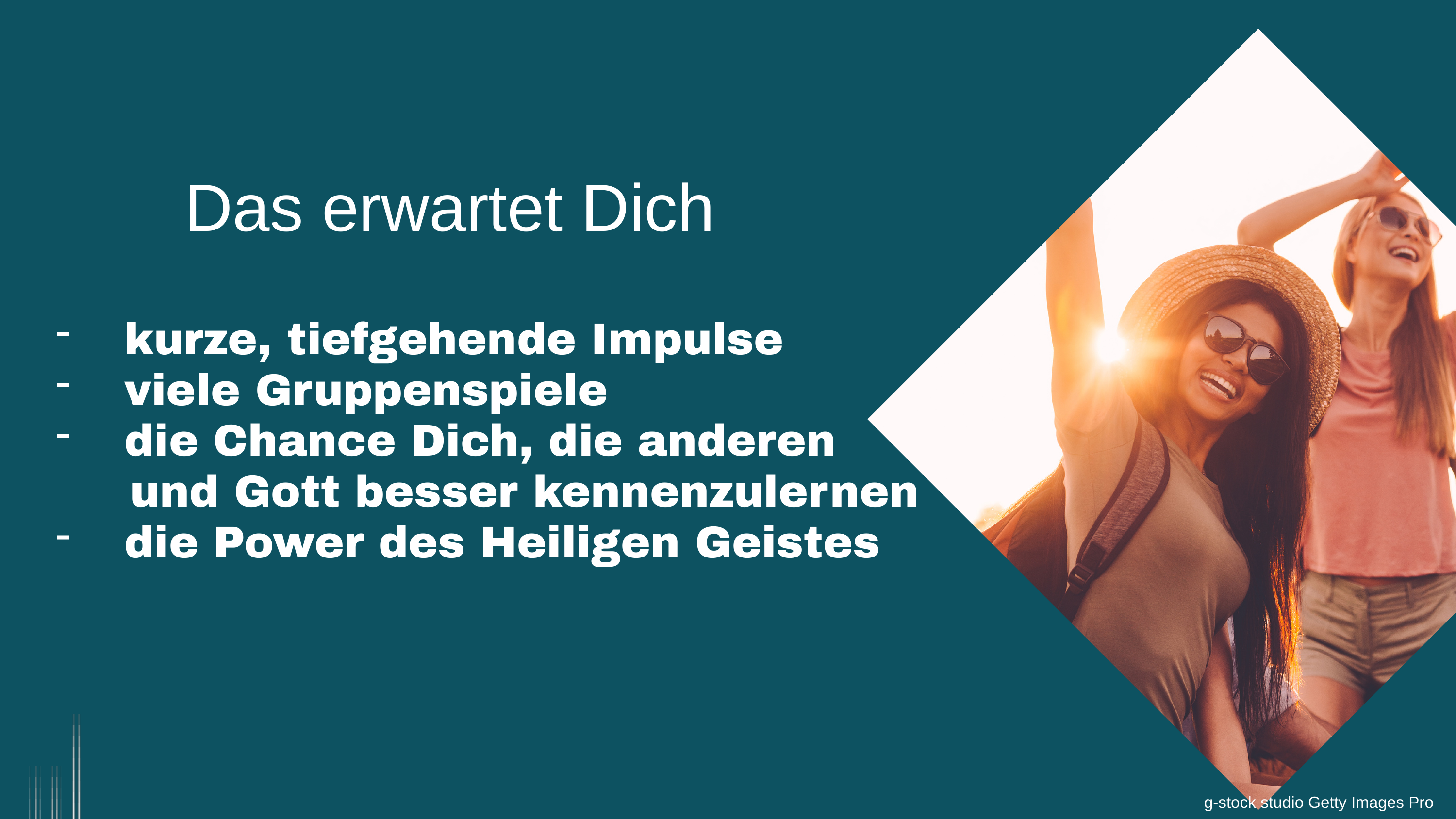

Das erwartet Dich
kurze, tiefgehende Impulse
viele Gruppenspiele
die Chance Dich, die anderen
     und Gott besser kennenzulernen
die Power des Heiligen Geistes

g-stock studio Getty Images Pro